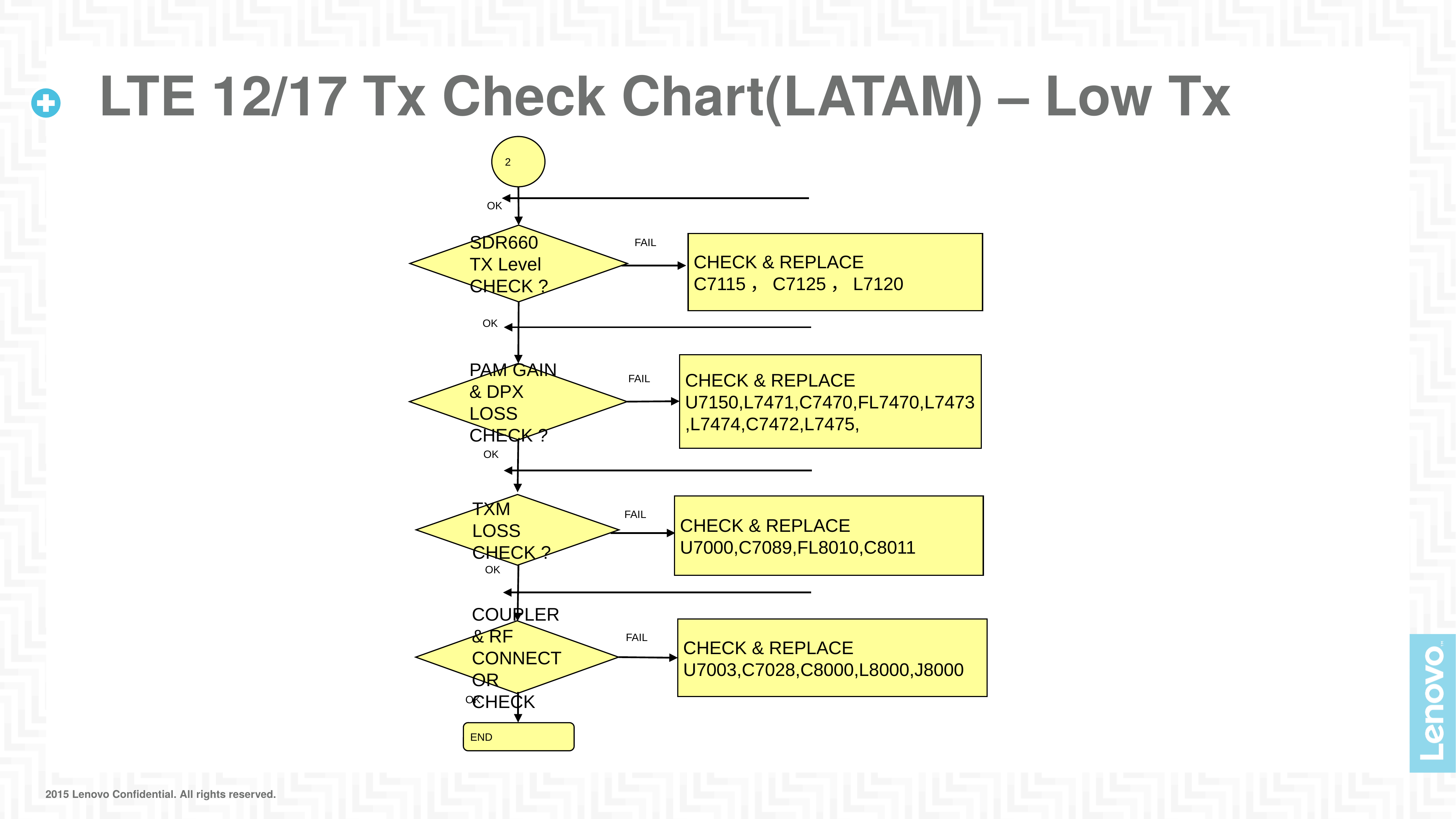

# LTE 12/17 Tx Check Chart(LATAM) – Low Tx
2
OK
SDR660
TX Level
CHECK ?
FAIL
CHECK & REPLACE
C7115，C7125，L7120
OK
CHECK & REPLACE
U7150,L7471,C7470,FL7470,L7473,L7474,C7472,L7475,
PAM GAIN & DPX LOSS
CHECK ?
FAIL
OK
TXM LOSS
CHECK ?
CHECK & REPLACE
U7000,C7089,FL8010,C8011
FAIL
OK
CHECK & REPLACE
U7003,C7028,C8000,L8000,J8000
COUPLER & RF CONNECTOR
CHECK
FAIL
OK
END